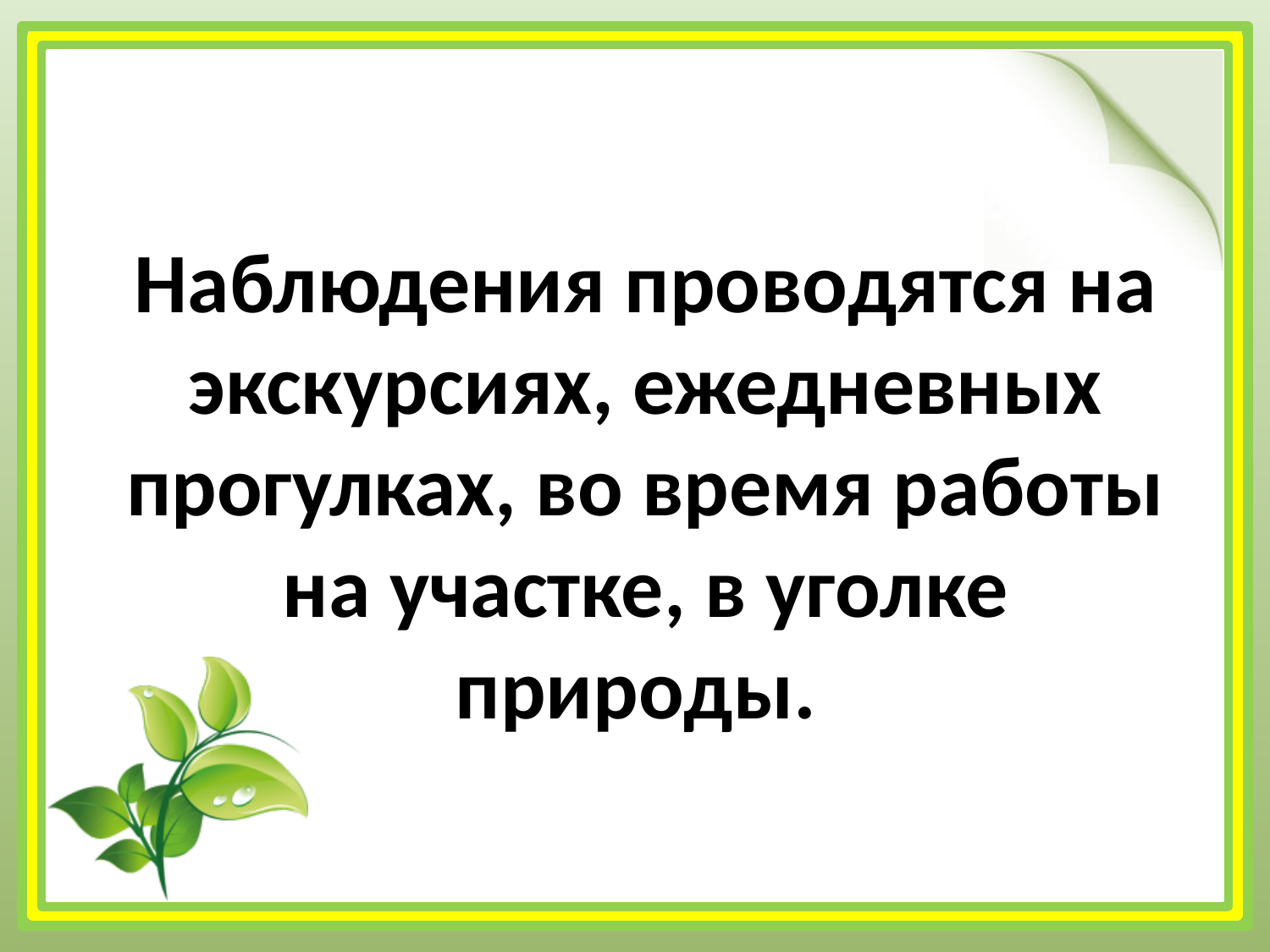

Наблюдения проводятся на экскурсиях, ежедневных прогулках, во время работы на участке, в уголке природы.